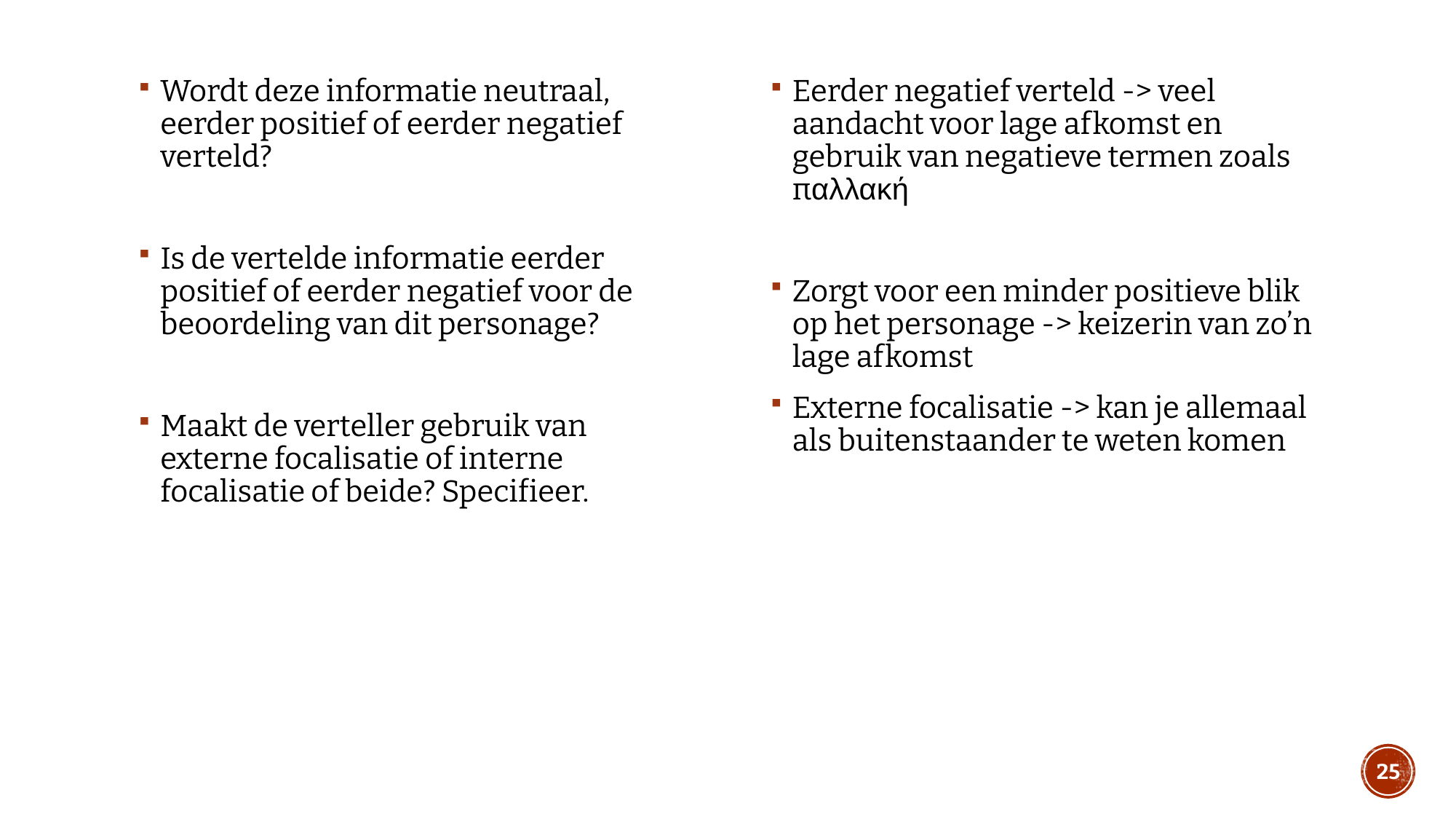

Wordt deze informatie neutraal, eerder positief of eerder negatief verteld?

Is de vertelde informatie eerder positief of eerder negatief voor de beoordeling van dit personage?

Maakt de verteller gebruik van externe focalisatie of interne focalisatie of beide? Specifieer.
Eerder negatief verteld -> veel aandacht voor lage afkomst en gebruik van negatieve termen zoals παλλακή

Zorgt voor een minder positieve blik op het personage -> keizerin van zo’n lage afkomst
Externe focalisatie -> kan je allemaal als buitenstaander te weten komen
25